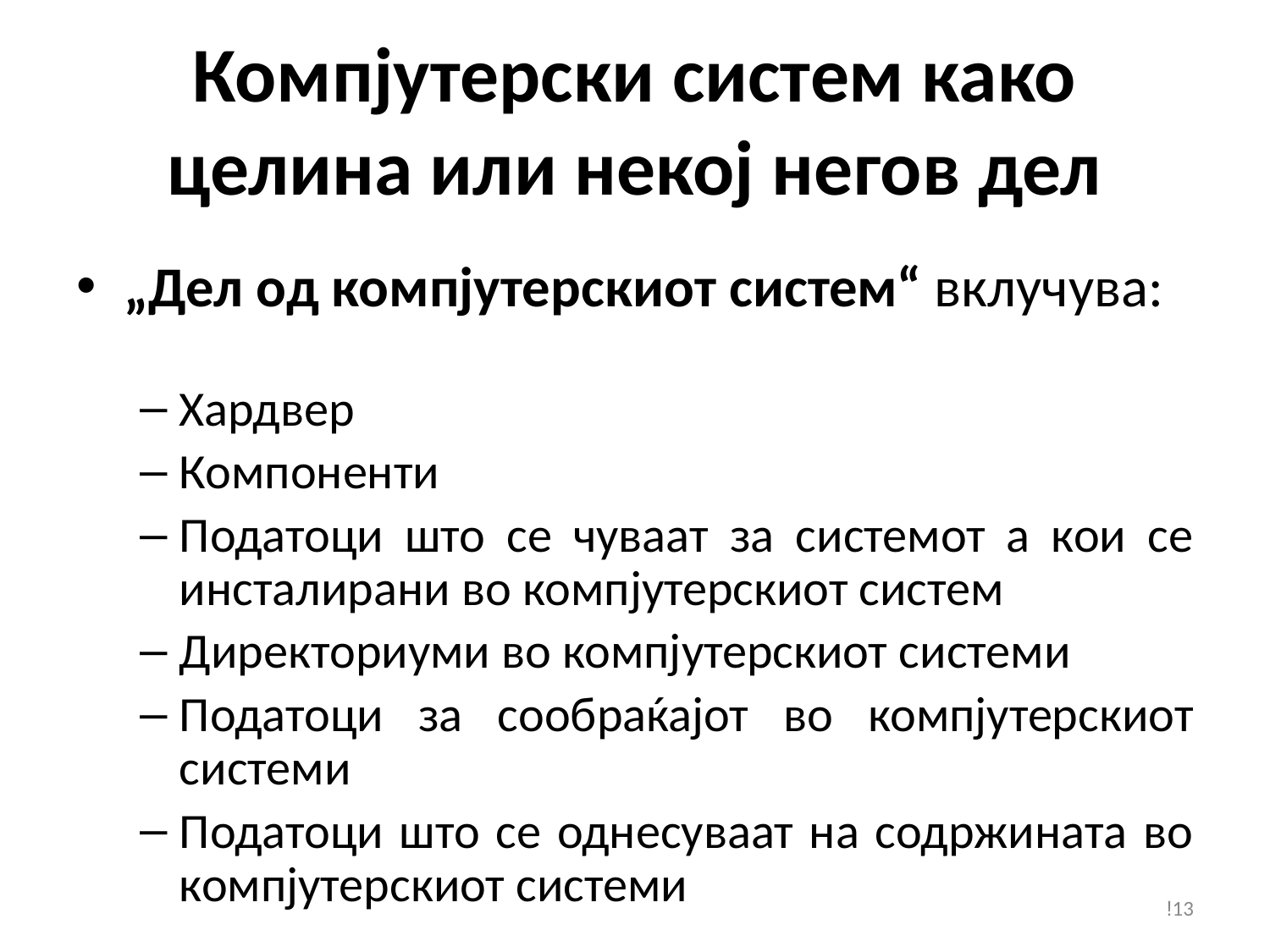

# Компјутерски систем како целина или некој негов дел
„Дел од компјутерскиот систем“ вклучува:

Хардвер
Компоненти
Податоци што се чуваат за системот а кои се инсталирани во компјутерскиот систем
Директориуми во компјутерскиот системи
Податоци за сообраќајот во компјутерскиот системи
Податоци што се однесуваат на содржината во компјутерскиот системи
!13